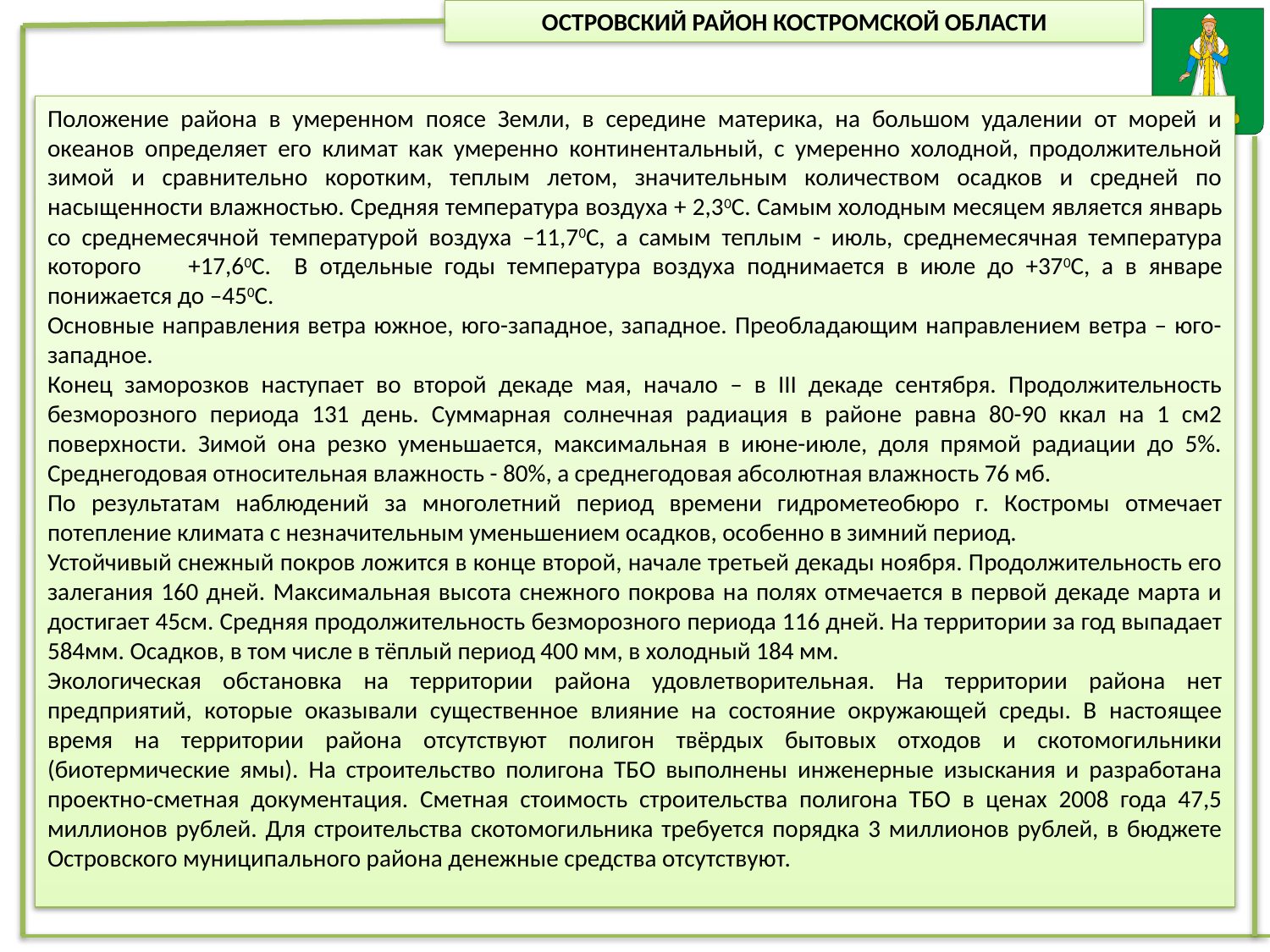

Положение района в умеренном поясе Земли, в середине материка, на большом удалении от морей и океанов определяет его климат как умеренно континентальный, с умеренно холодной, продолжительной зимой и сравнительно коротким, теплым летом, значительным количеством осадков и средней по насыщенности влажностью. Средняя температура воздуха + 2,30С. Самым холодным месяцем является январь со среднемесячной температурой воздуха –11,70С, а самым теплым - июль, среднемесячная температура которого    +17,60С.  В отдельные годы температура воздуха поднимается в июле до +370С, а в январе понижается до –450С.
Основные направления ветра южное, юго-западное, западное. Преобладающим направлением ветра – юго-западное.
Конец заморозков наступает во второй декаде мая, начало – в III декаде сентября. Продолжительность безморозного периода 131 день. Суммарная солнечная радиация в районе равна 80-90 ккал на 1 см2 поверхности. Зимой она резко уменьшается, максимальная в июне-июле, доля прямой радиации до 5%. Среднегодовая относительная влажность - 80%, а среднегодовая абсолютная влажность 76 мб.
По результатам наблюдений за многолетний период времени гидрометеобюро г. Костромы отмечает потепление климата с незначительным уменьшением осадков, особенно в зимний период.
Устойчивый снежный покров ложится в конце второй, начале третьей декады ноября. Продолжительность его залегания 160 дней. Максимальная высота снежного покрова на полях отмечается в первой декаде марта и достигает 45см. Средняя продолжительность безморозного периода 116 дней. На территории за год выпадает 584мм. Осадков, в том числе в тёплый период 400 мм, в холодный 184 мм.
Экологическая обстановка на территории района удовлетворительная. На территории района нет предприятий, которые оказывали существенное влияние на состояние окружающей среды. В настоящее время на территории района отсутствуют полигон твёрдых бытовых отходов и скотомогильники (биотермические ямы). На строительство полигона ТБО выполнены инженерные изыскания и разработана проектно-сметная документация. Сметная стоимость строительства полигона ТБО в ценах 2008 года 47,5 миллионов рублей. Для строительства скотомогильника требуется порядка 3 миллионов рублей, в бюджете Островского муниципального района денежные средства отсутствуют.